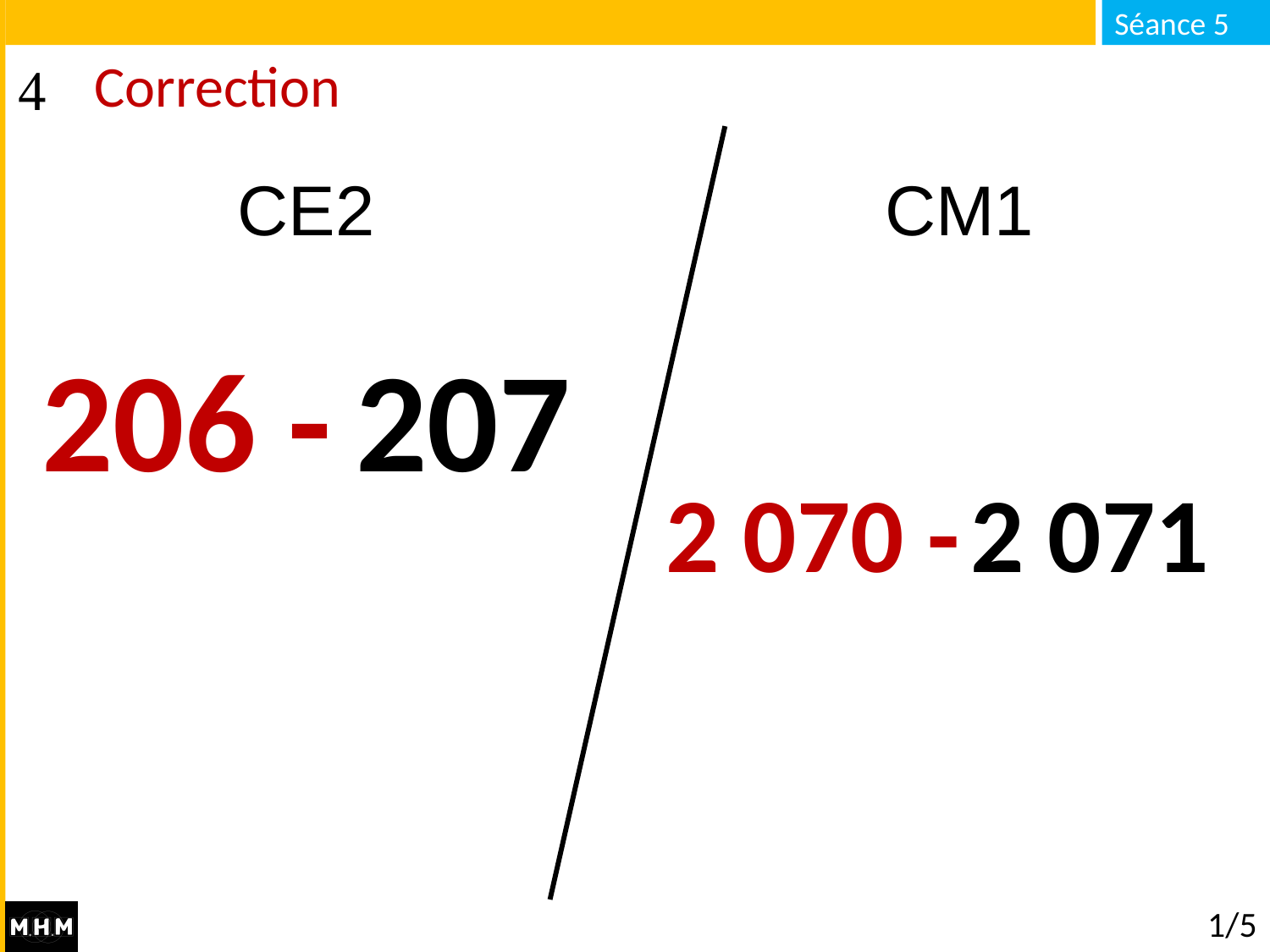

# Correction

CE2                          CM1
206 -
207
2 070 -
2 071
1/5